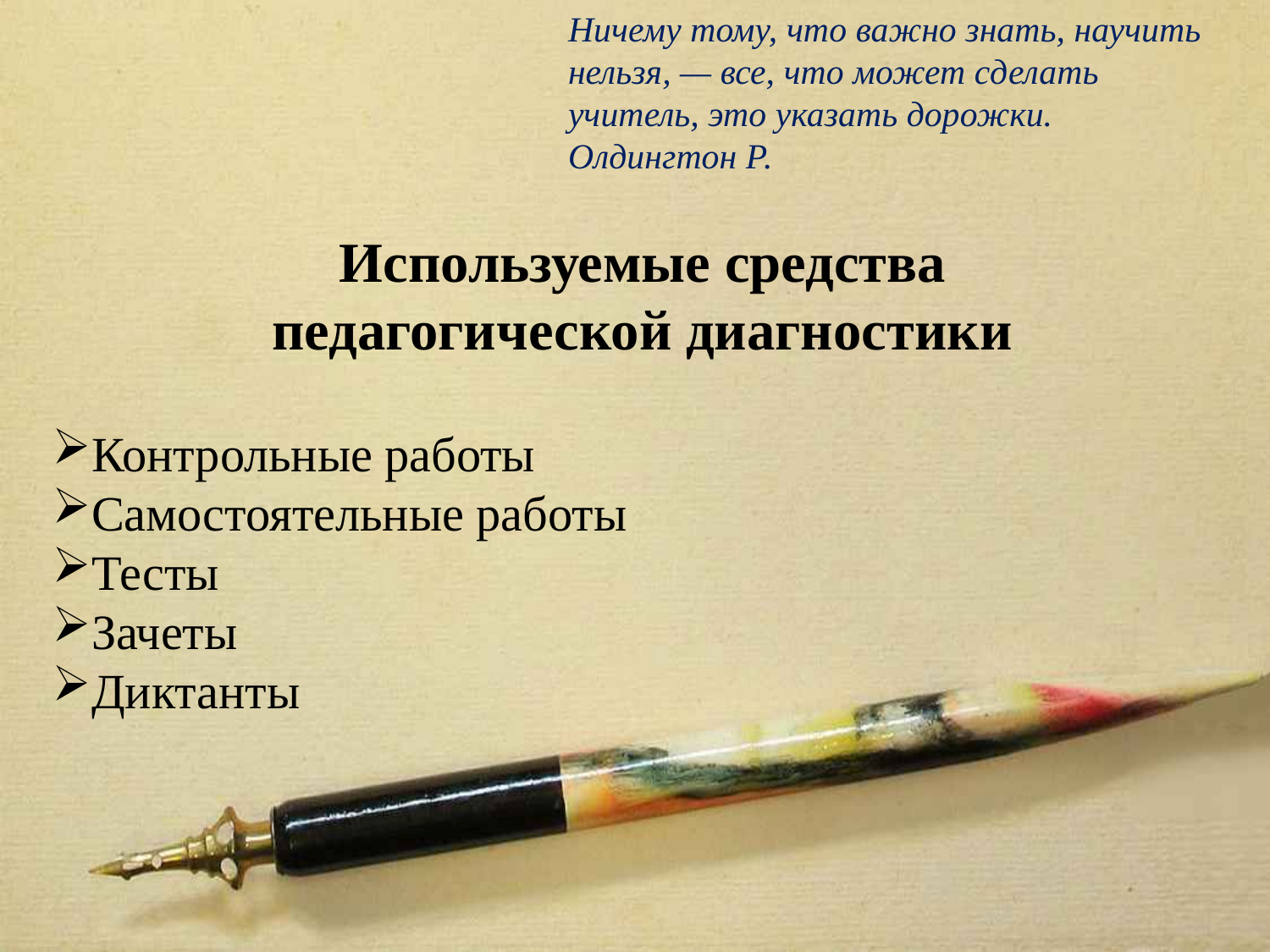

Ничему тому, что важно знать, научить нельзя, — все, что может сделать учитель, это указать дорожки.
Олдингтон Р.

# Используемые средства педагогической диагностики
Контрольные работы
Самостоятельные работы
Тесты
Зачеты
Диктанты